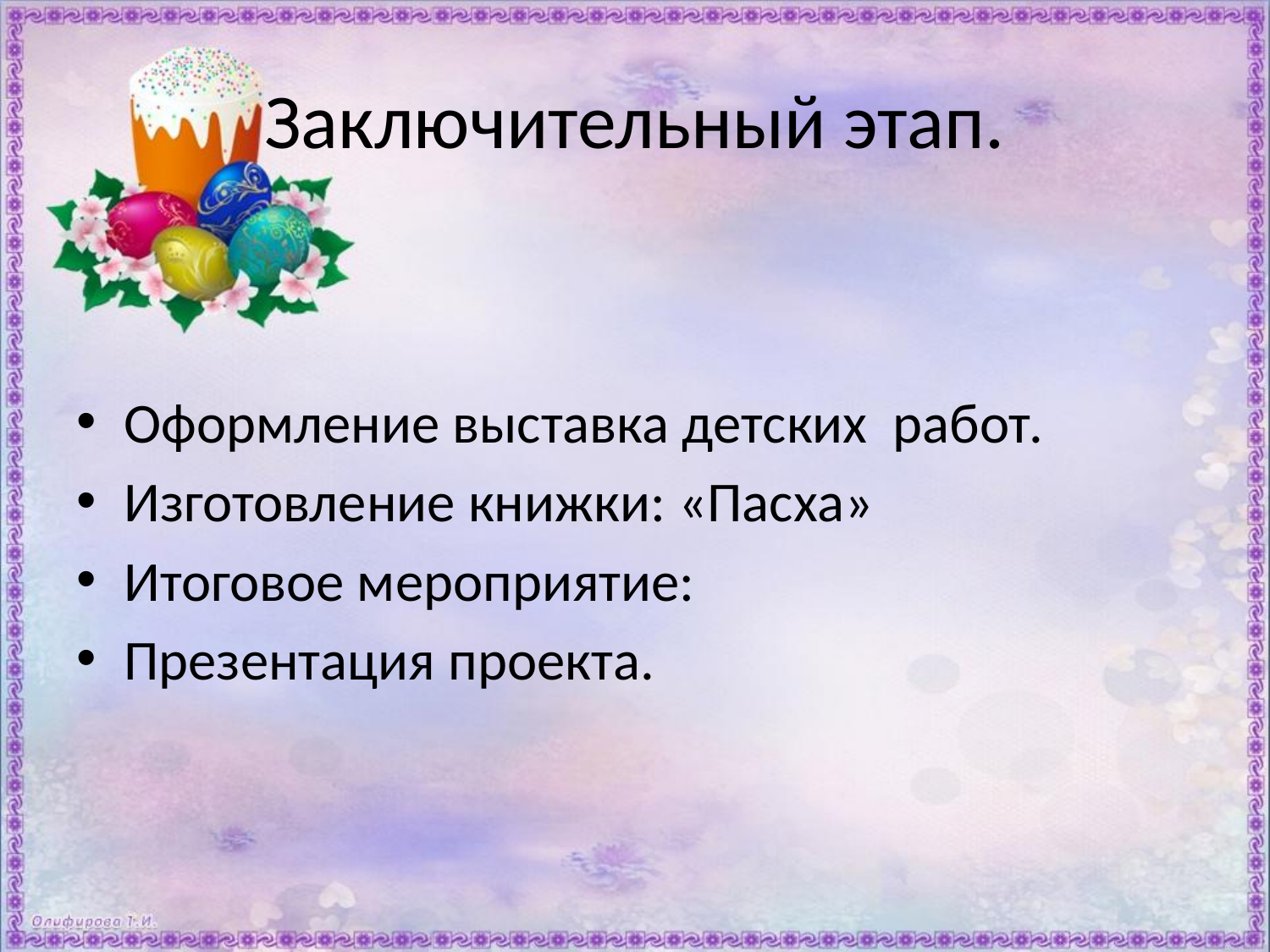

# Заключительный этап.

Оформление выставка детских  работ.
Изготовление книжки: «Пасха»
Итоговое мероприятие:
Презентация проекта.